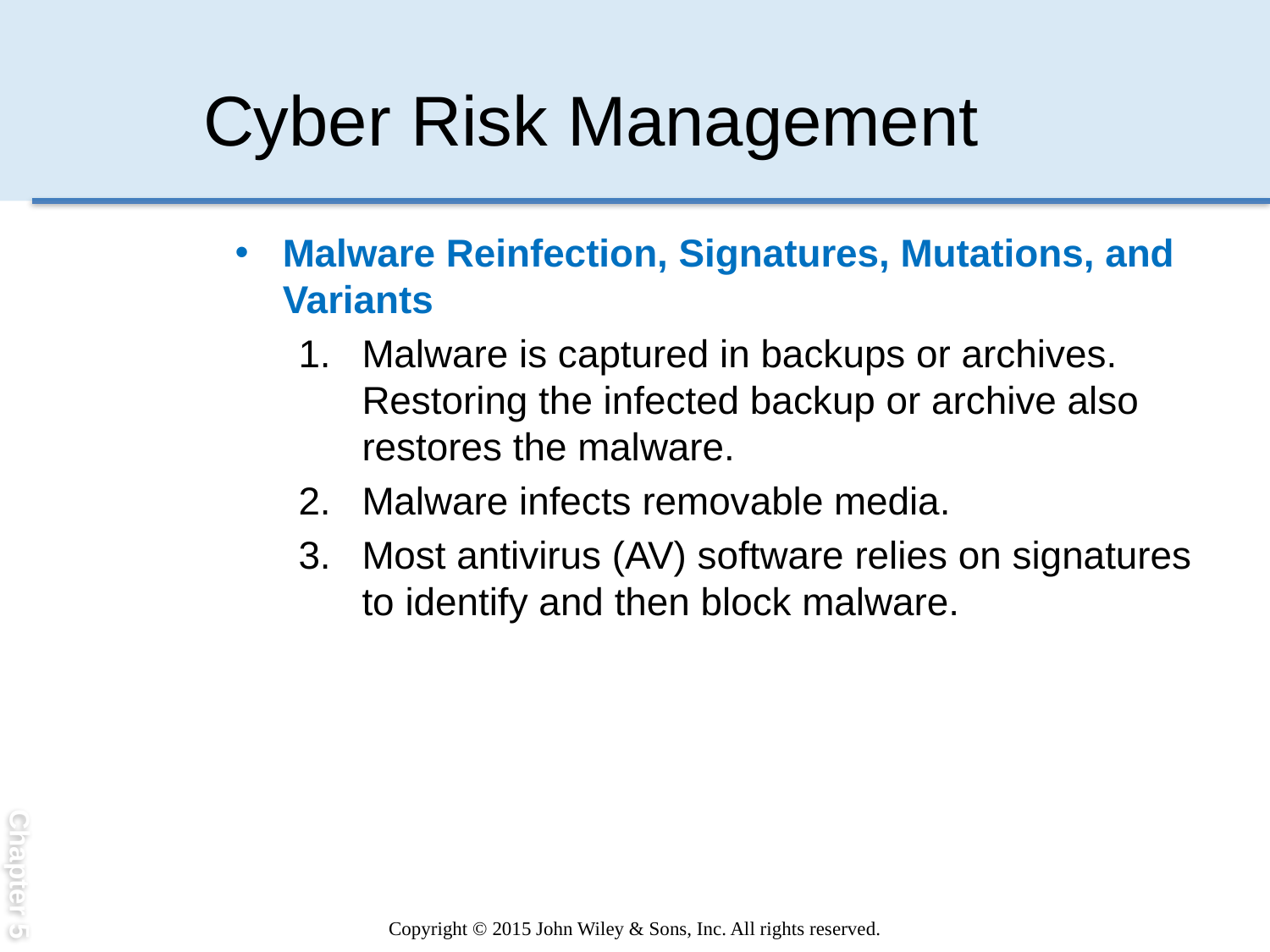

Chapter 5
# Cyber Risk Management
Malware Reinfection, Signatures, Mutations, and Variants
Malware is captured in backups or archives. Restoring the infected backup or archive also restores the malware.
Malware infects removable media.
Most antivirus (AV) software relies on signatures to identify and then block malware.